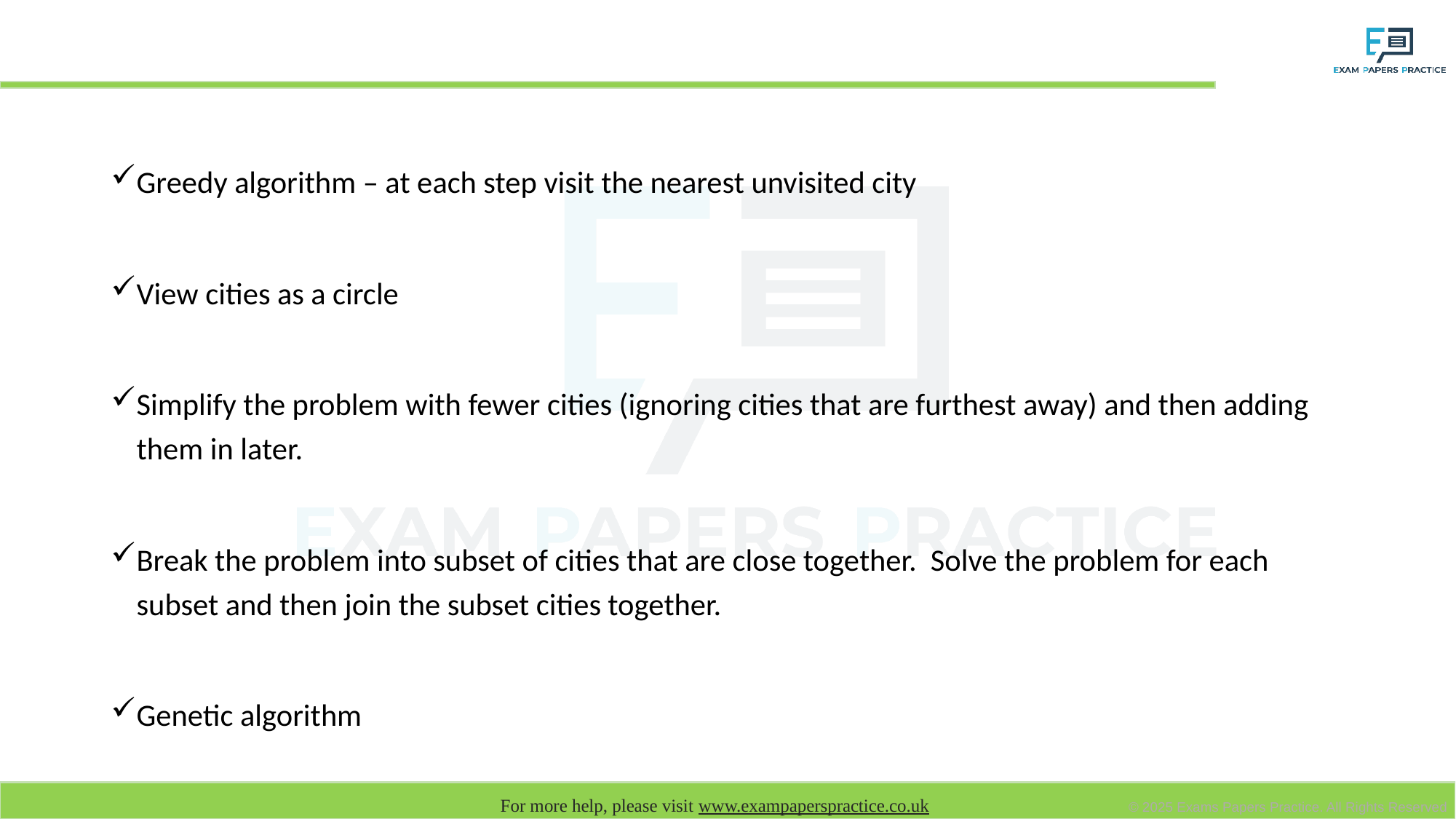

# Heuristic algorithms
Greedy algorithm – at each step visit the nearest unvisited city

View cities as a circle

Simplify the problem with fewer cities (ignoring cities that are furthest away) and then adding them in later.

Break the problem into subset of cities that are close together.  Solve the problem for each subset and then join the subset cities together.

Genetic algorithm